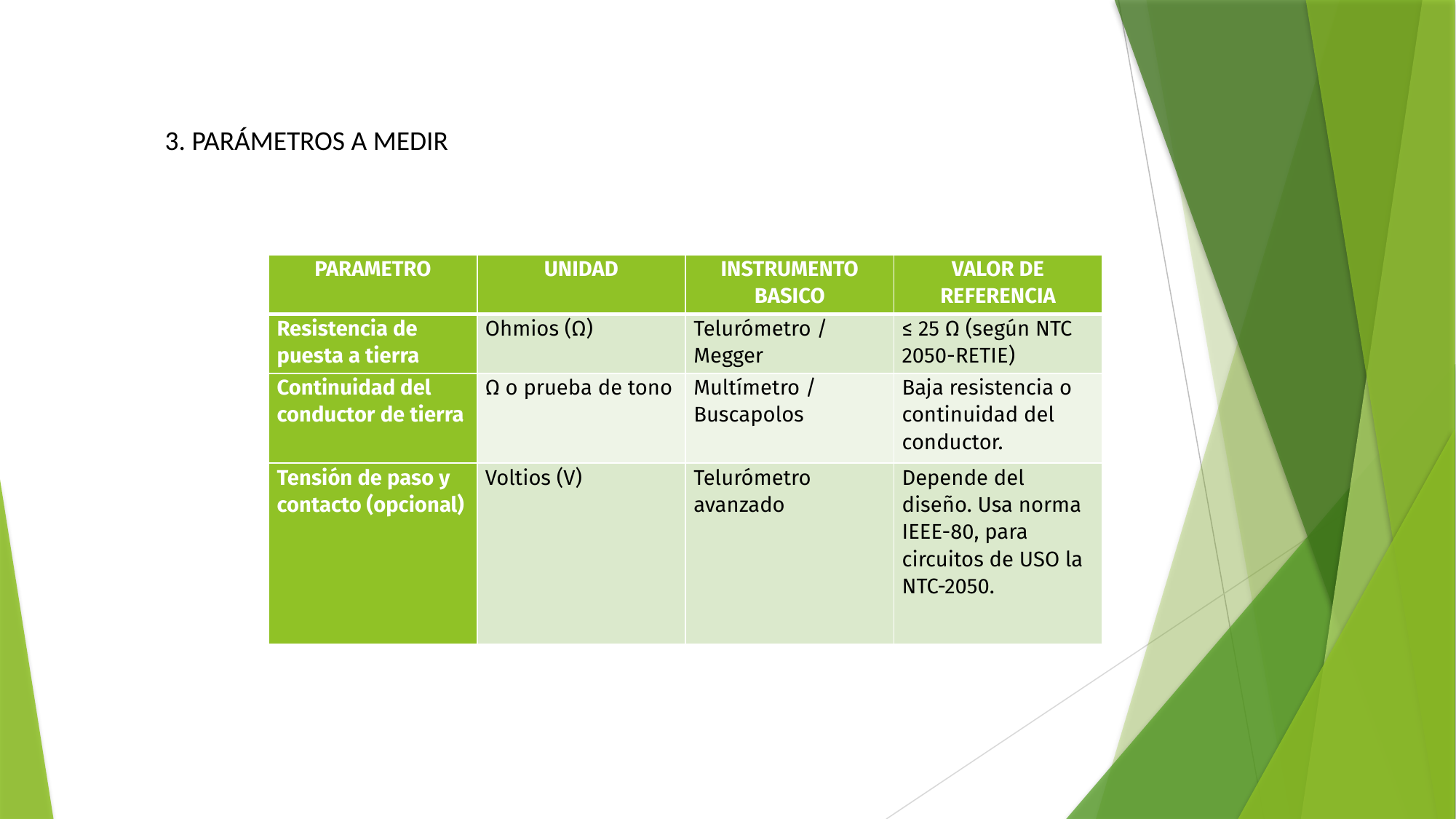

3. PARÁMETROS A MEDIR

| PARAMETRO | UNIDAD | INSTRUMENTO BASICO | VALOR DE REFERENCIA |
| --- | --- | --- | --- |
| Resistencia de puesta a tierra | Ohmios (Ω) | Telurómetro / Megger | ≤ 25 Ω (según NTC 2050-RETIE) |
| Continuidad del conductor de tierra | Ω o prueba de tono | Multímetro / Buscapolos | Baja resistencia o continuidad del conductor. |
| Tensión de paso y contacto (opcional) | Voltios (V) | Telurómetro avanzado | Depende del diseño. Usa norma IEEE-80, para circuitos de USO la NTC-2050. |